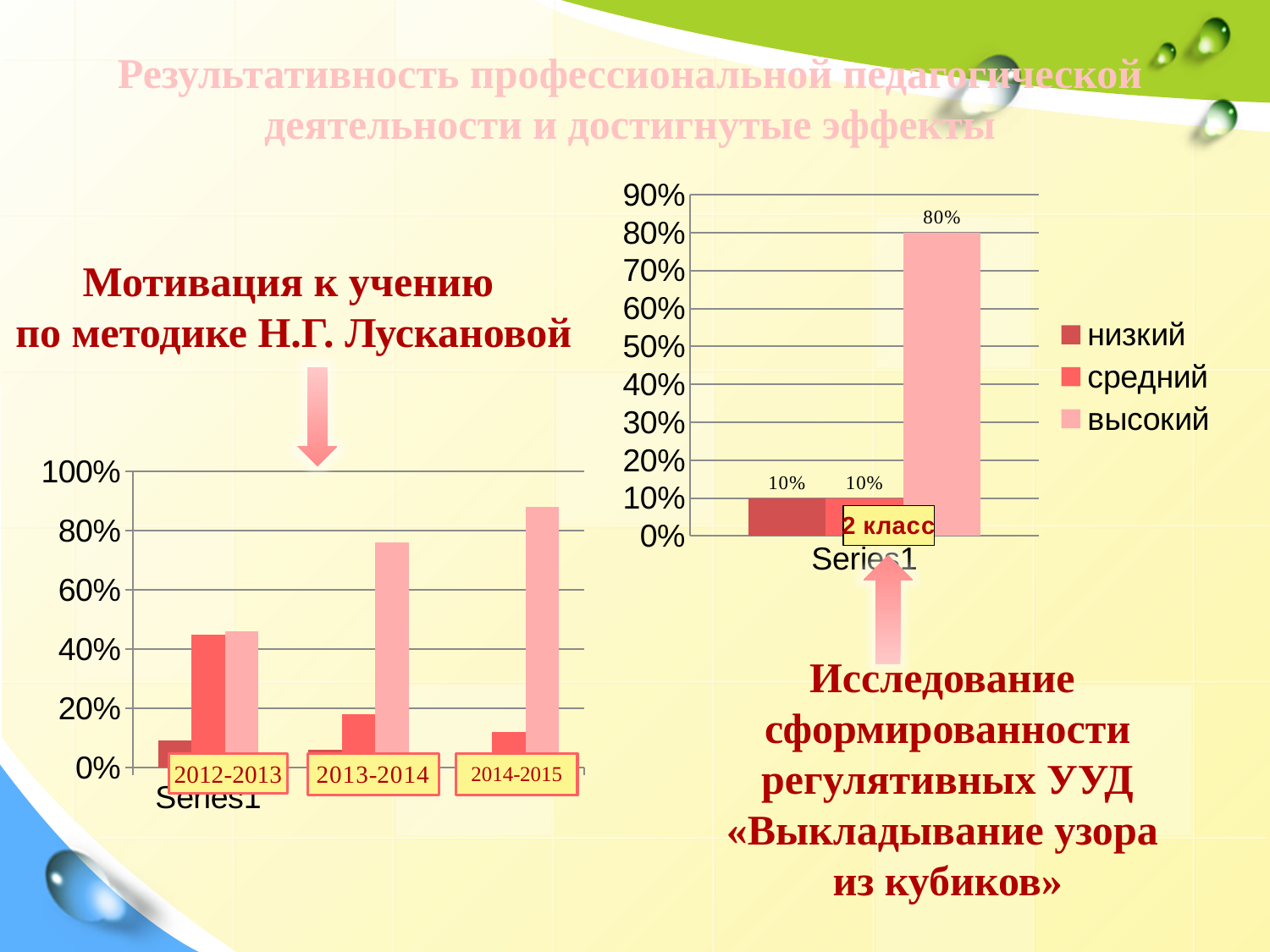

Результативность профессиональной педагогической деятельности и достигнутые эффекты

### Chart

| Category | низкий | средний | высокий |
|---|---|---|---|
|  | 0.1 | 0.1 | 0.8 |
Мотивация к учению
по методике Н.Г. Лускановой

### Chart

| Category | ав | ара | Ряд 3 |
|---|---|---|---|
|  | 0.09000000000000007 | 0.45 | 0.46 |
|  | 0.060000000000000046 | 0.18000000000000013 | 0.7600000000000006 |
|  | 0.0 | 0.12000000000000002 | 0.8800000000000006 |
Исследование
сформированности
регулятивных УУД
«Выкладывание узора
из кубиков»
2012-2013